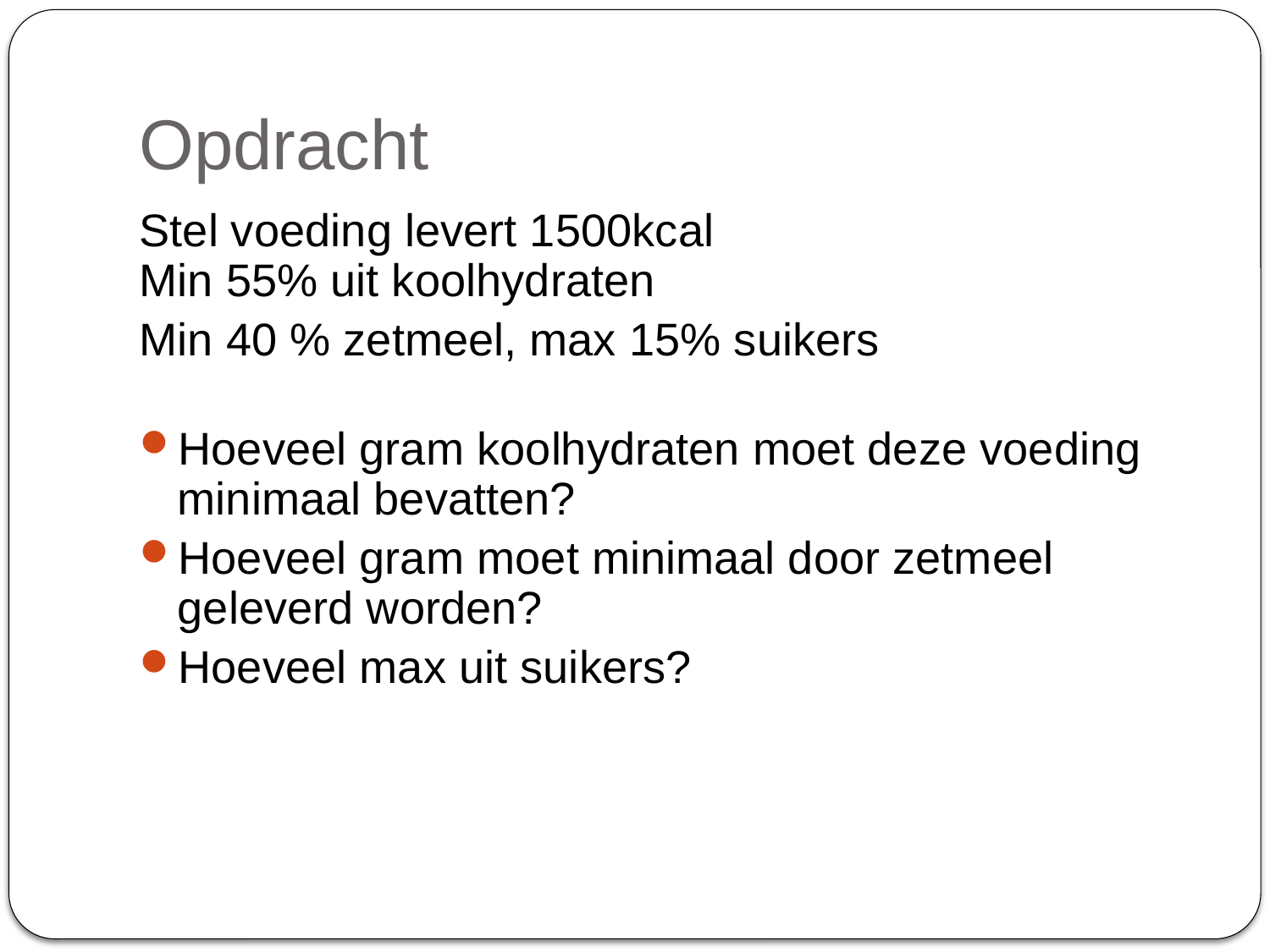

# Opdracht
Stel voeding levert 1500kcal
Min 55% uit koolhydraten
Min 40 % zetmeel, max 15% suikers
Hoeveel gram koolhydraten moet deze voeding minimaal bevatten?
Hoeveel gram moet minimaal door zetmeel geleverd worden?
Hoeveel max uit suikers?